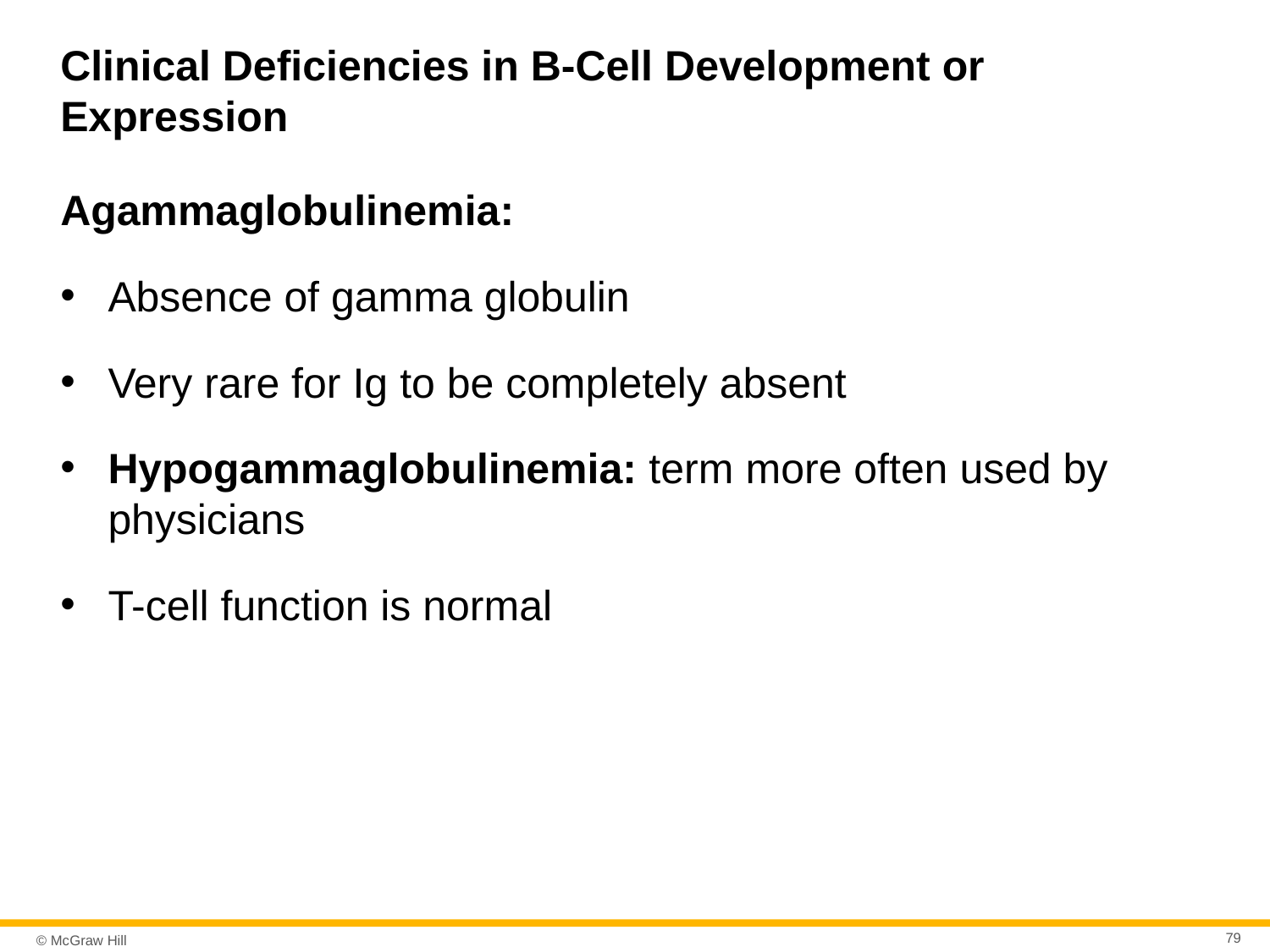

# Clinical Deficiencies in B-Cell Development or Expression
Agammaglobulinemia:
Absence of gamma globulin
Very rare for Ig to be completely absent
Hypogammaglobulinemia: term more often used by physicians
T-cell function is normal